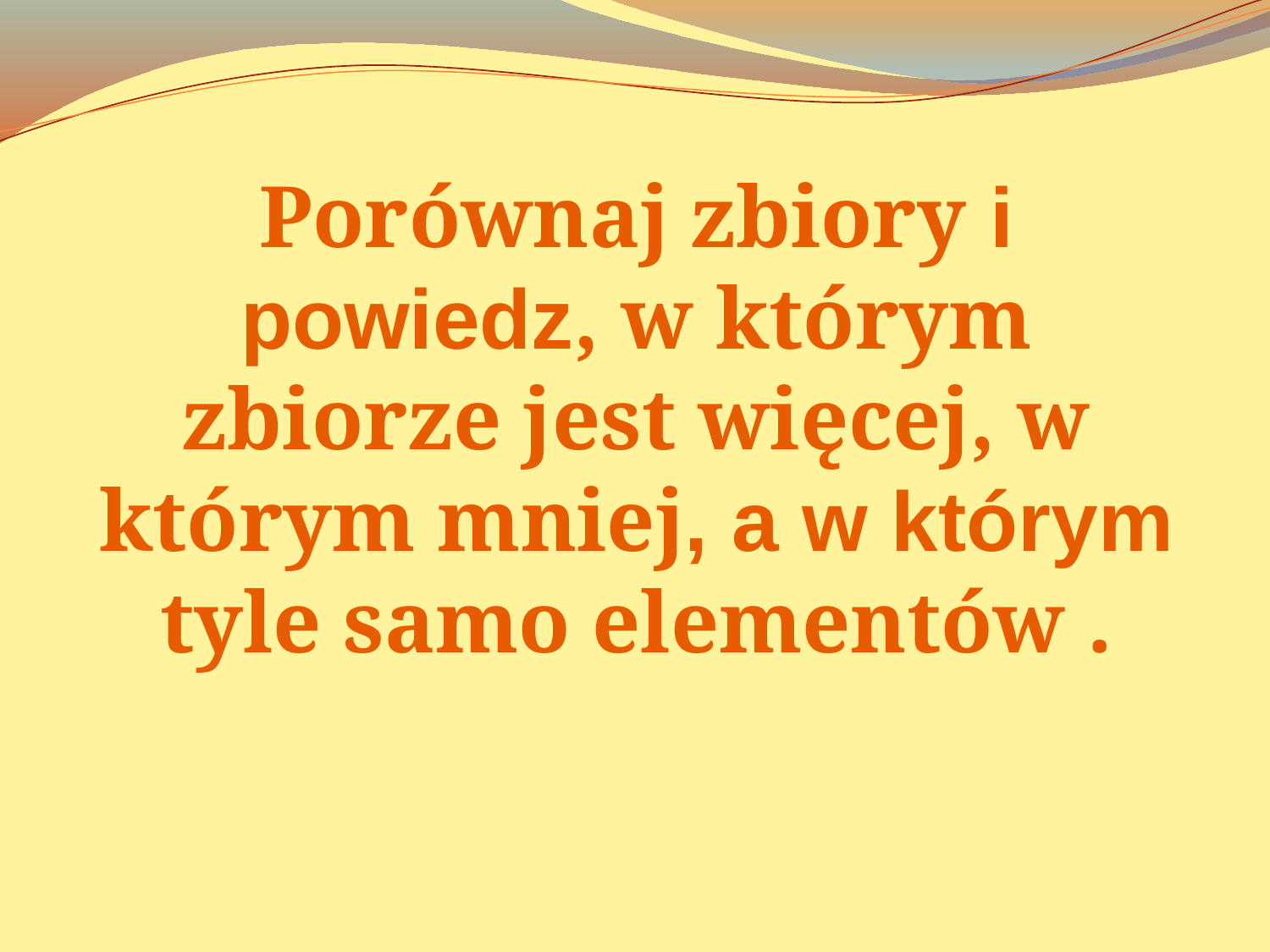

Porównaj zbiory i powiedz, w którym zbiorze jest więcej, w którym mniej, a w którym tyle samo elementów .